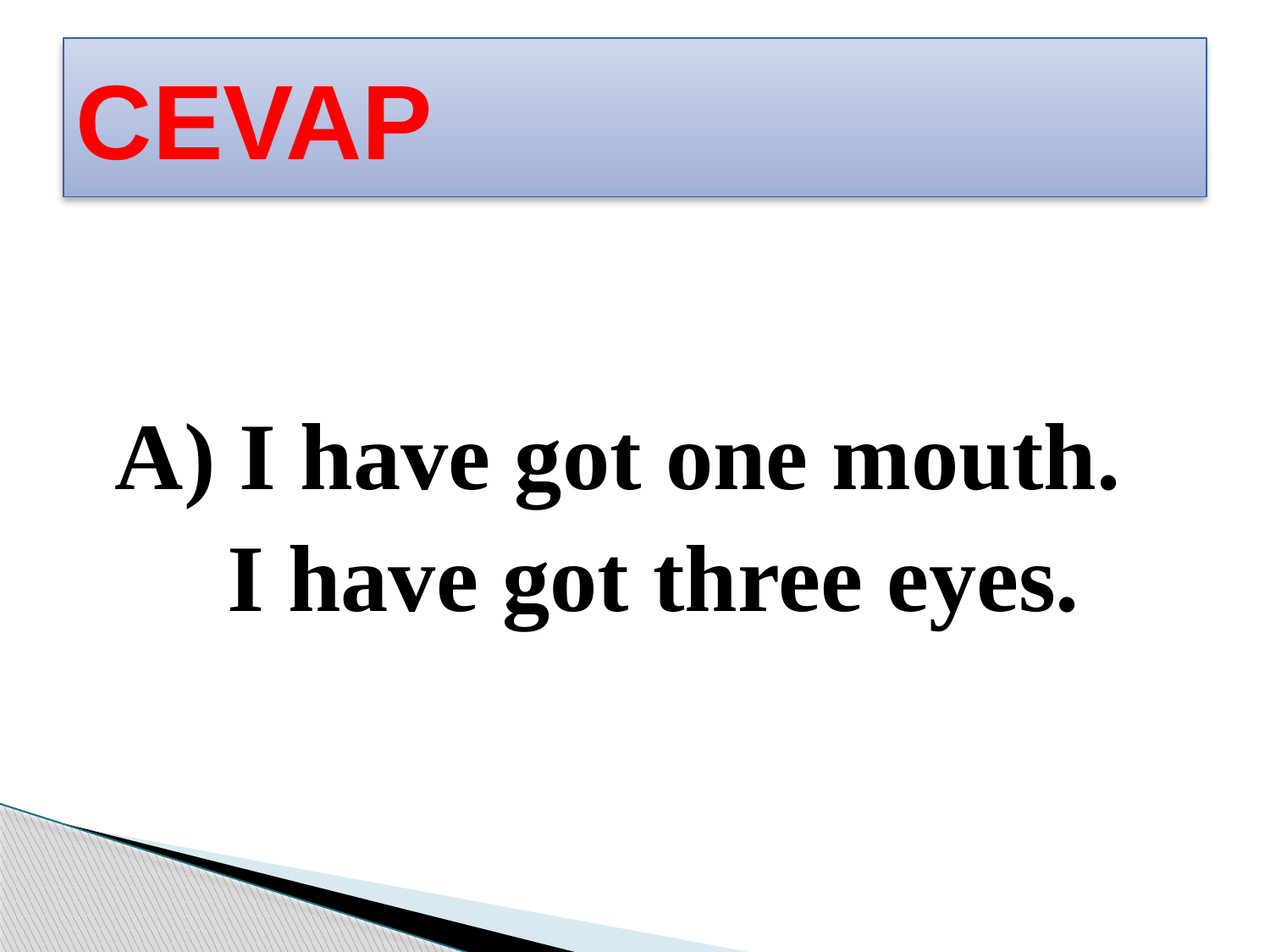

# CEVAP

A) I have got one mouth.
  I have got three eyes.